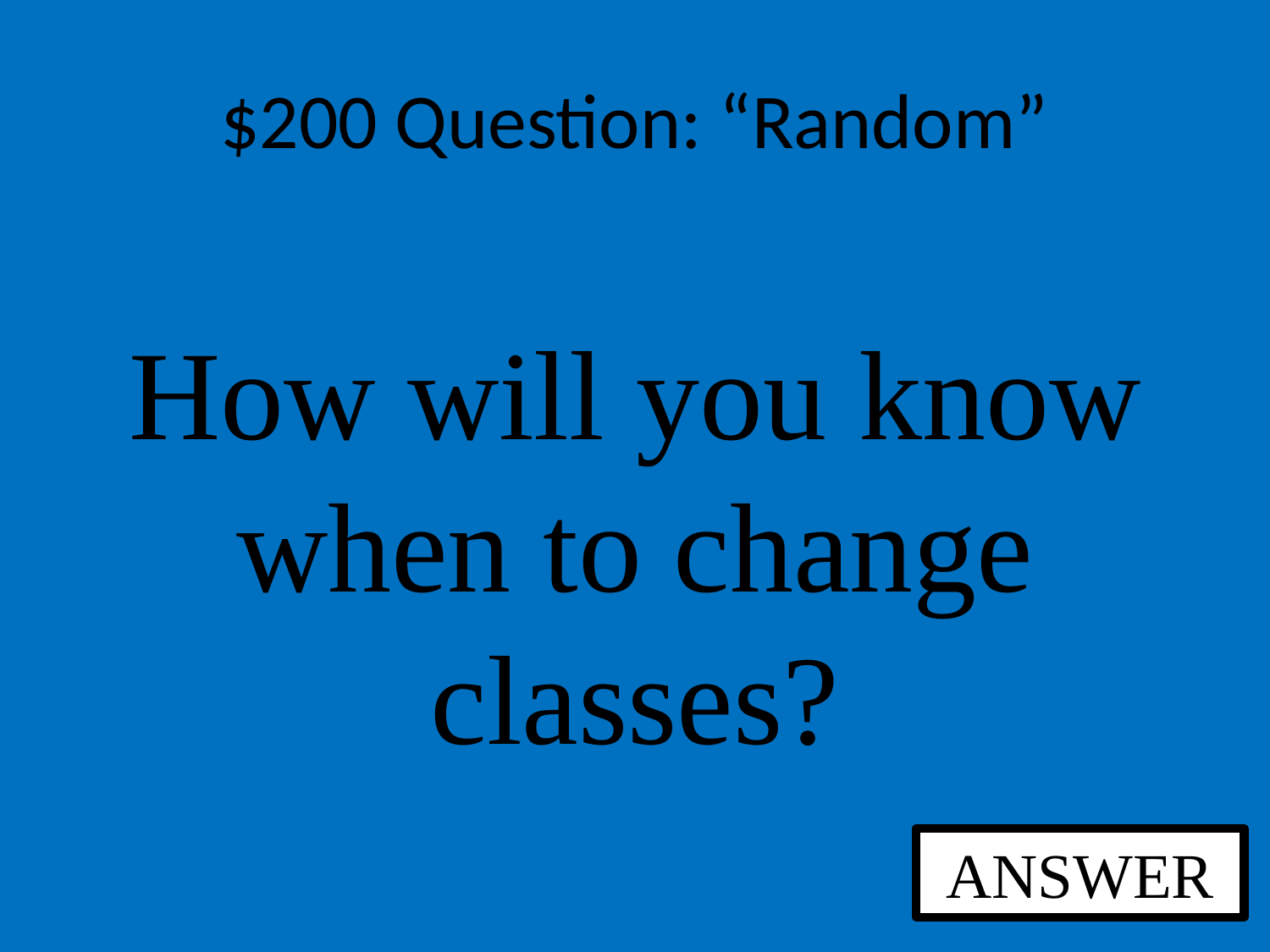

# $200 Question: “Random”
How will you know when to change
classes?
ANSWER